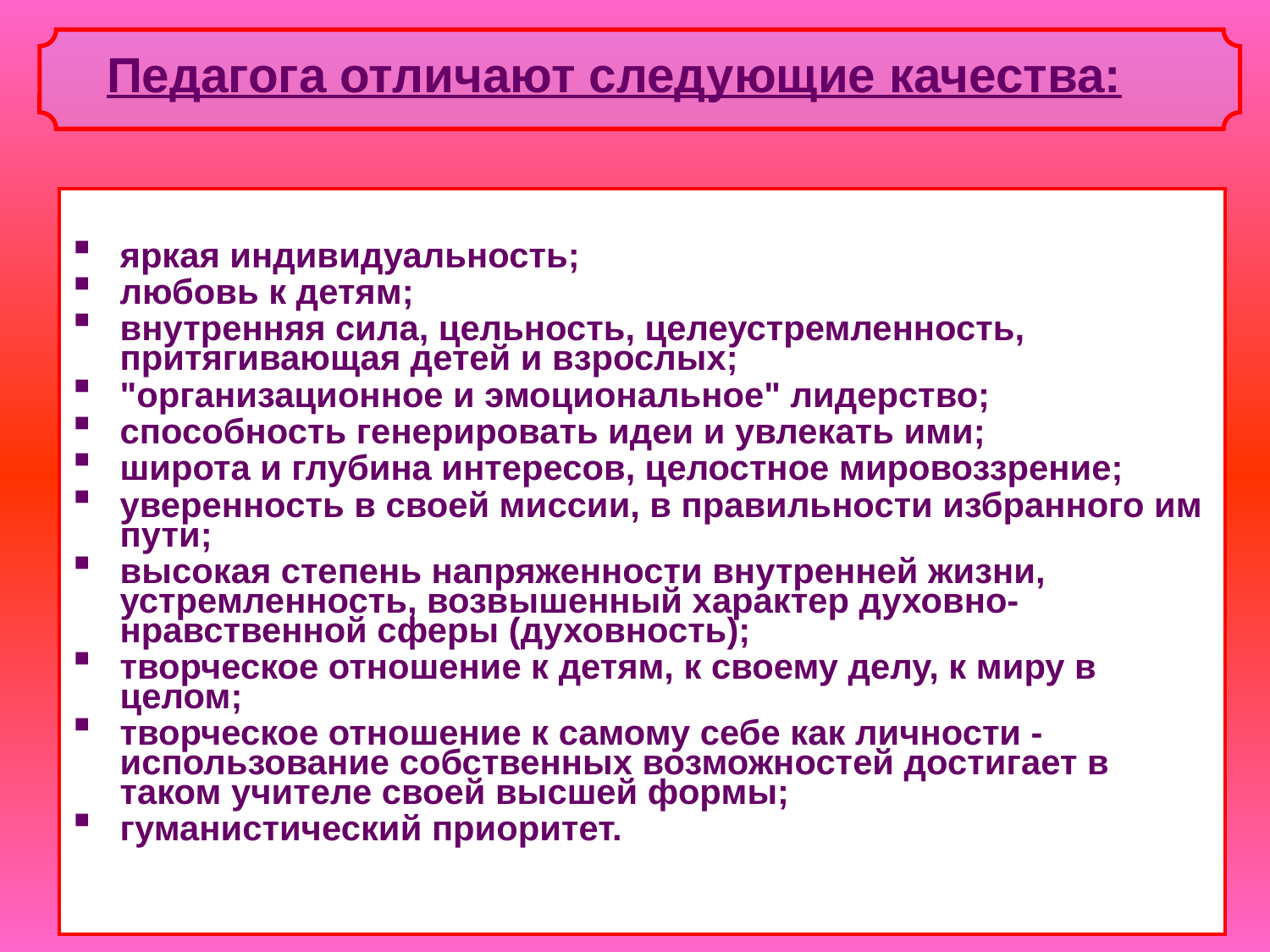

# Педагога отличают следующие качества:

яркая индивидуальность;
любовь к детям;
внутренняя сила, цельность, целеустремленность, притягивающая детей и взрослых;
"организационное и эмоциональное" лидерство;
способность генерировать идеи и увлекать ими;
широта и глубина интересов, целостное мировоззрение;
уверенность в своей миссии, в правильности избранного им пути;
высокая степень напряженности внутренней жизни, устремленность, возвышенный характер духовно-нравственной сферы (духовность);
творческое отношение к детям, к своему делу, к миру в целом;
творческое отношение к самому себе как личности - использование собственных возможностей достигает в таком учителе своей высшей формы;
гуманистический приоритет.